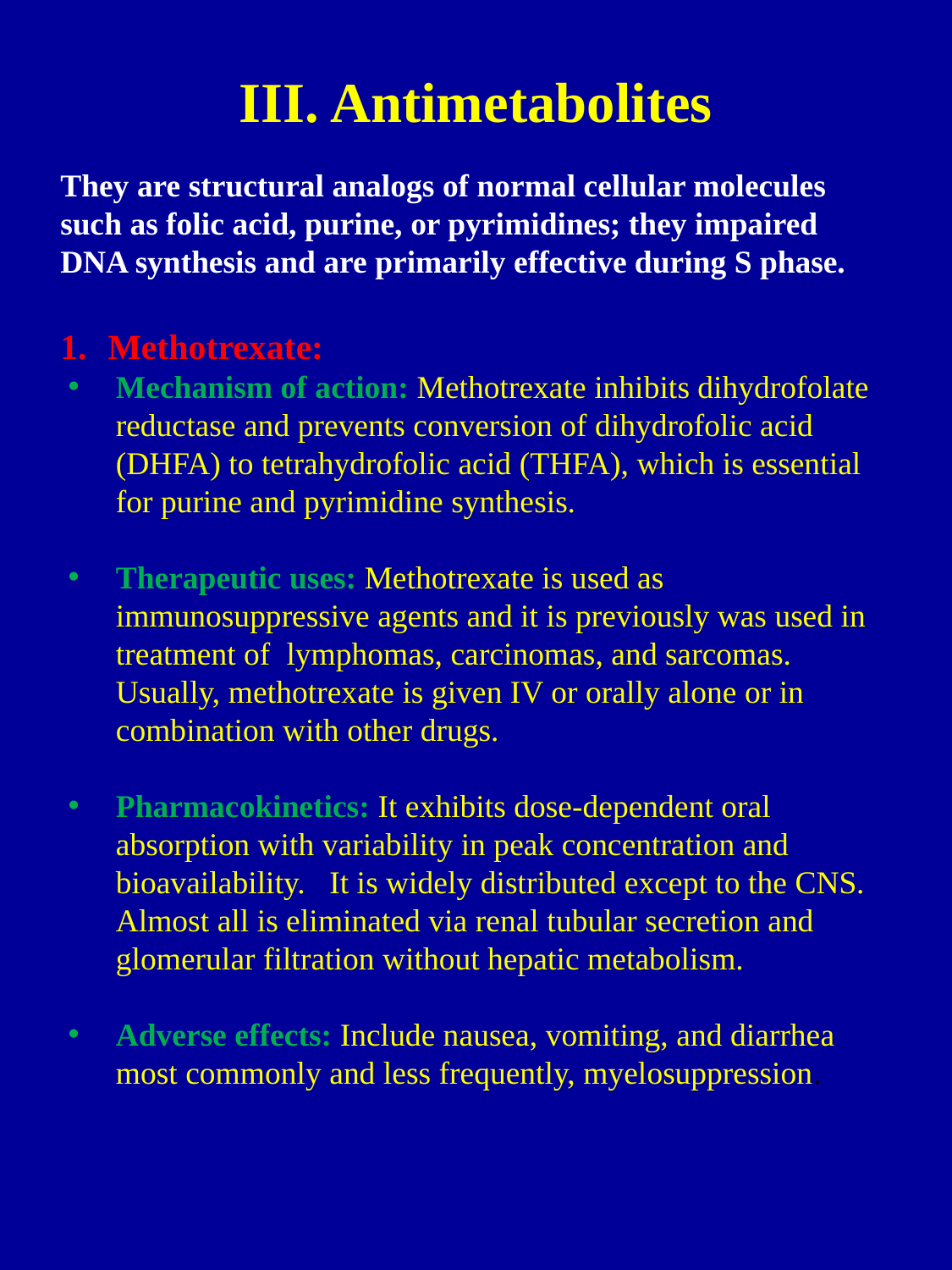

# III. Antimetabolites
They are structural analogs of normal cellular molecules such as folic acid, purine, or pyrimidines; they impaired DNA synthesis and are primarily effective during S phase.

Methotrexate:
Mechanism of action: Methotrexate inhibits dihydrofolate reductase and prevents conversion of dihydrofolic acid (DHFA) to tetrahydrofolic acid (THFA), which is essential for purine and pyrimidine synthesis.

Therapeutic uses: Methotrexate is used as immunosuppressive agents and it is previously was used in treatment of  lymphomas, carcinomas, and sarcomas.  Usually, methotrexate is given IV or orally alone or in combination with other drugs.

Pharmacokinetics: It exhibits dose-dependent oral absorption with variability in peak concentration and bioavailability.   It is widely distributed except to the CNS.  Almost all is eliminated via renal tubular secretion and glomerular filtration without hepatic metabolism.

Adverse effects: Include nausea, vomiting, and diarrhea most commonly and less frequently, myelosuppression.